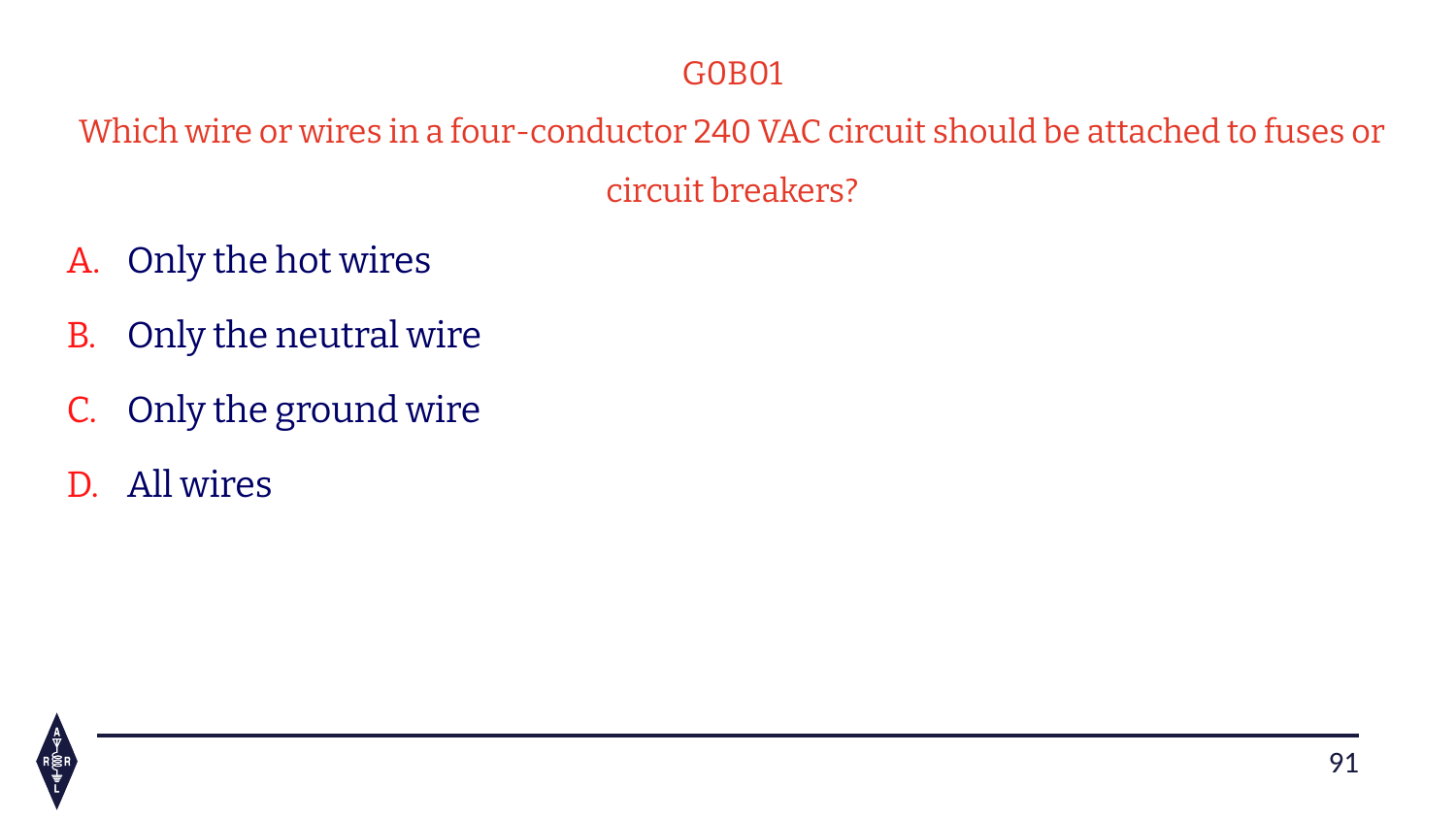

G0B01
Which wire or wires in a four-conductor 240 VAC circuit should be attached to fuses or circuit breakers?
Only the hot wires
Only the neutral wire
Only the ground wire
All wires
91